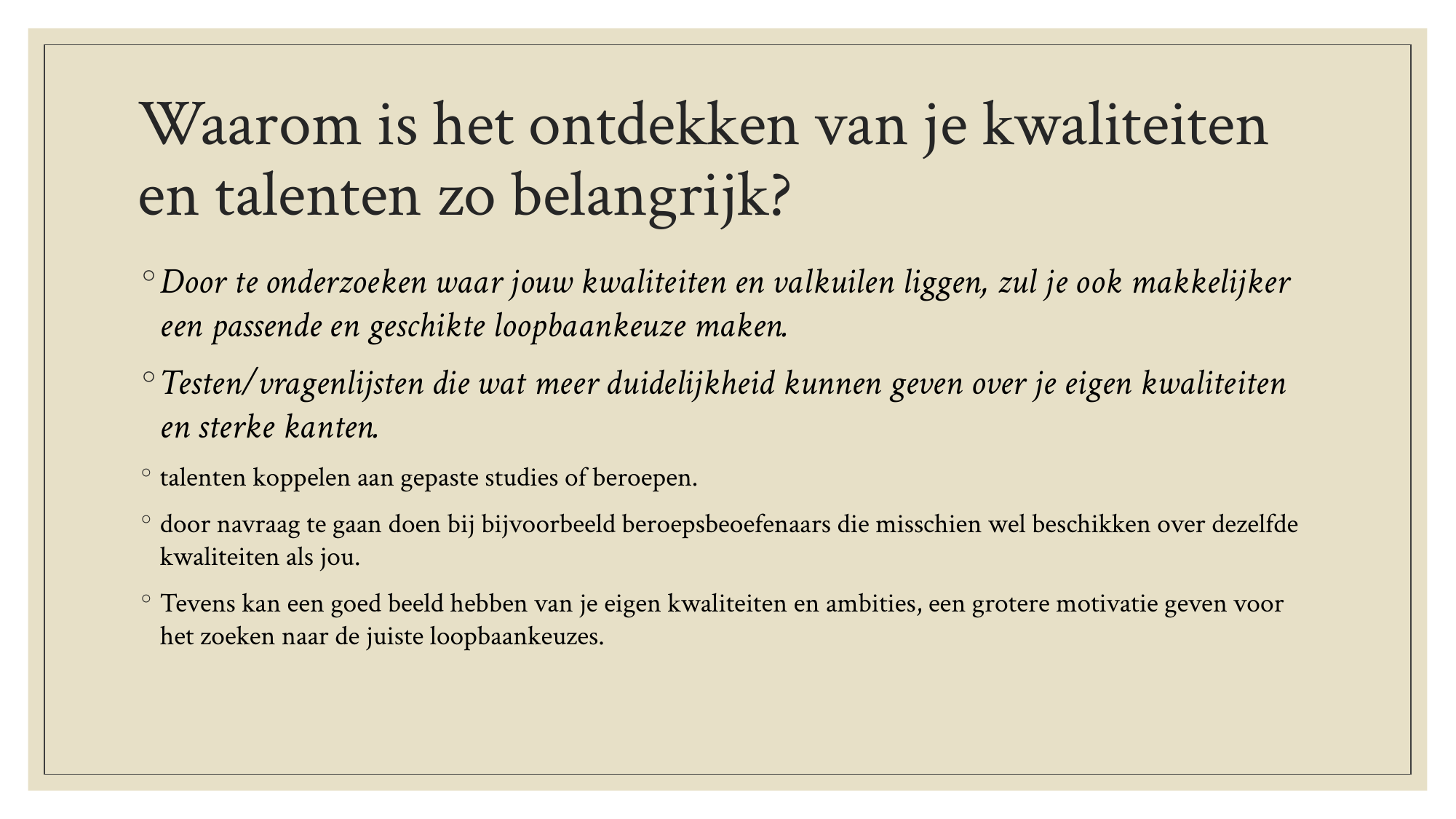

# Waarom is het ontdekken van je kwaliteiten en talenten zo belangrijk?
Door te onderzoeken waar jouw kwaliteiten en valkuilen liggen, zul je ook makkelijker een passende en geschikte loopbaankeuze maken.
Testen/vragenlijsten die wat meer duidelijkheid kunnen geven over je eigen kwaliteiten en sterke kanten.
talenten koppelen aan gepaste studies of beroepen.
door navraag te gaan doen bij bijvoorbeeld beroepsbeoefenaars die misschien wel beschikken over dezelfde kwaliteiten als jou.
Tevens kan een goed beeld hebben van je eigen kwaliteiten en ambities, een grotere motivatie geven voor het zoeken naar de juiste loopbaankeuzes.